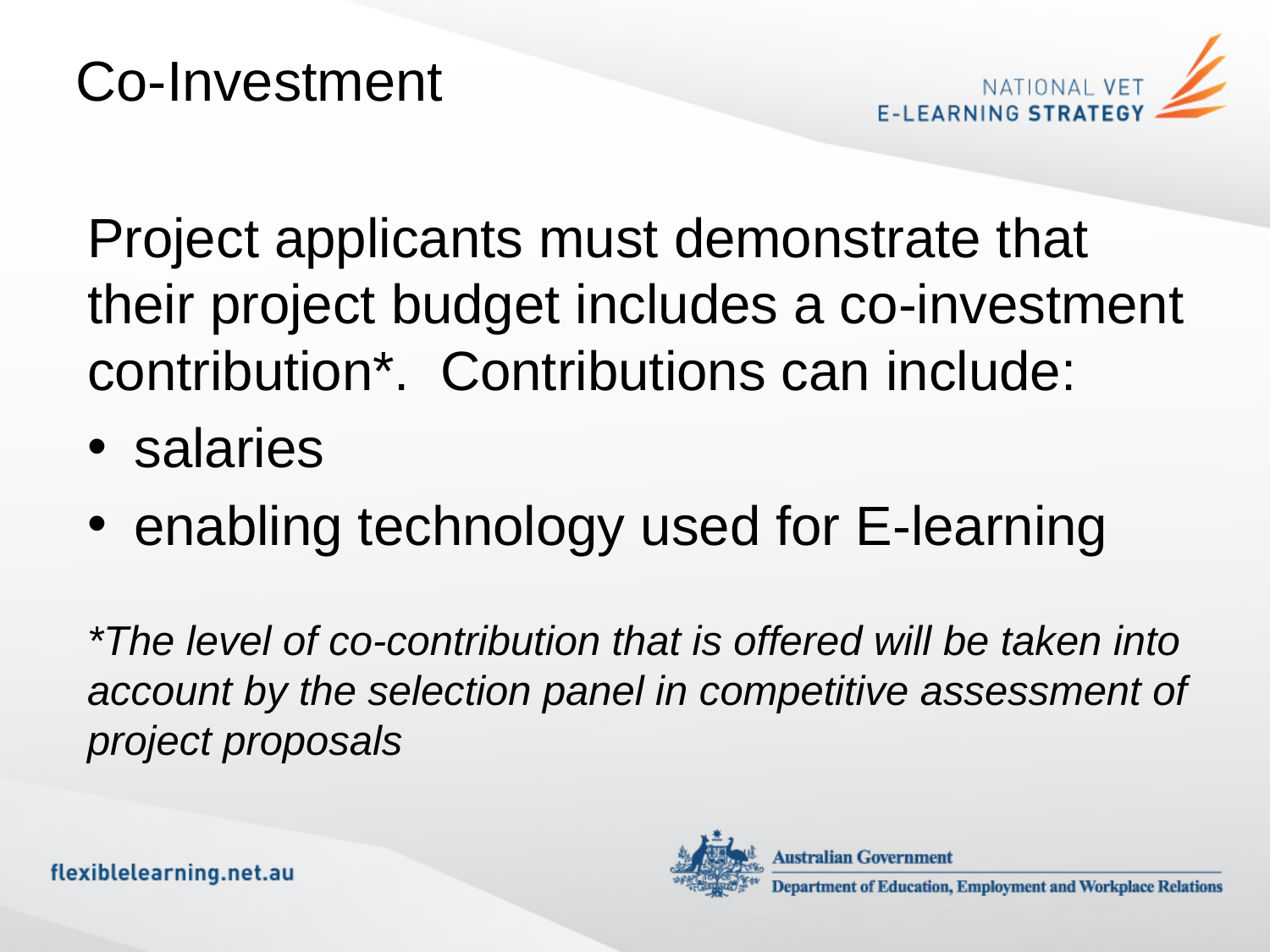

Co-Investment
Project applicants must demonstrate that their project budget includes a co-investment contribution*.  Contributions can include:
salaries
enabling technology used for E-learning
*The level of co-contribution that is offered will be taken into account by the selection panel in competitive assessment of project proposals